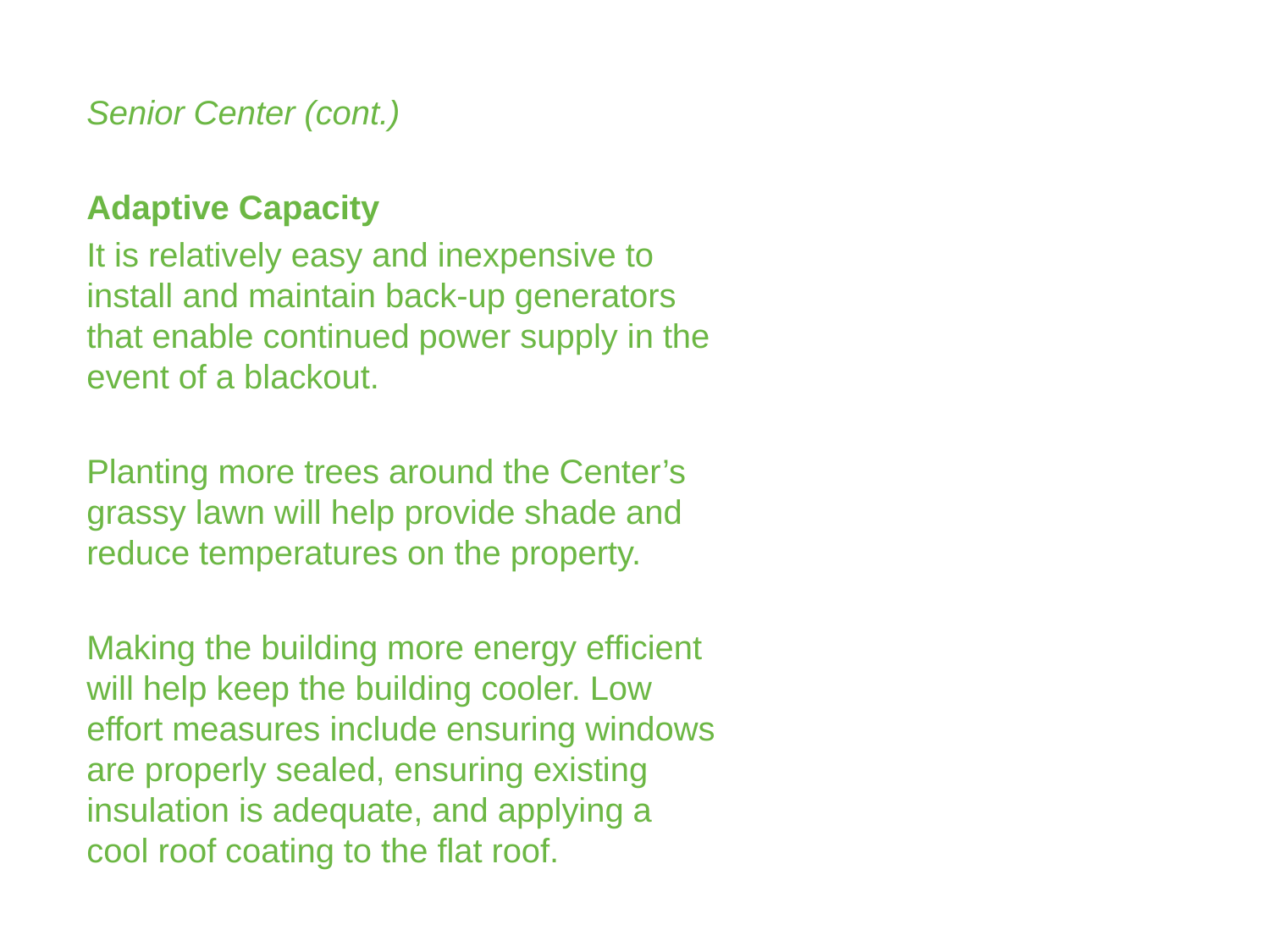

Senior Center (cont.)

Adaptive Capacity
It is relatively easy and inexpensive to install and maintain back-up generators that enable continued power supply in the event of a blackout.

Planting more trees around the Center’s grassy lawn will help provide shade and reduce temperatures on the property.

Making the building more energy efficient will help keep the building cooler. Low effort measures include ensuring windows are properly sealed, ensuring existing insulation is adequate, and applying a cool roof coating to the flat roof.